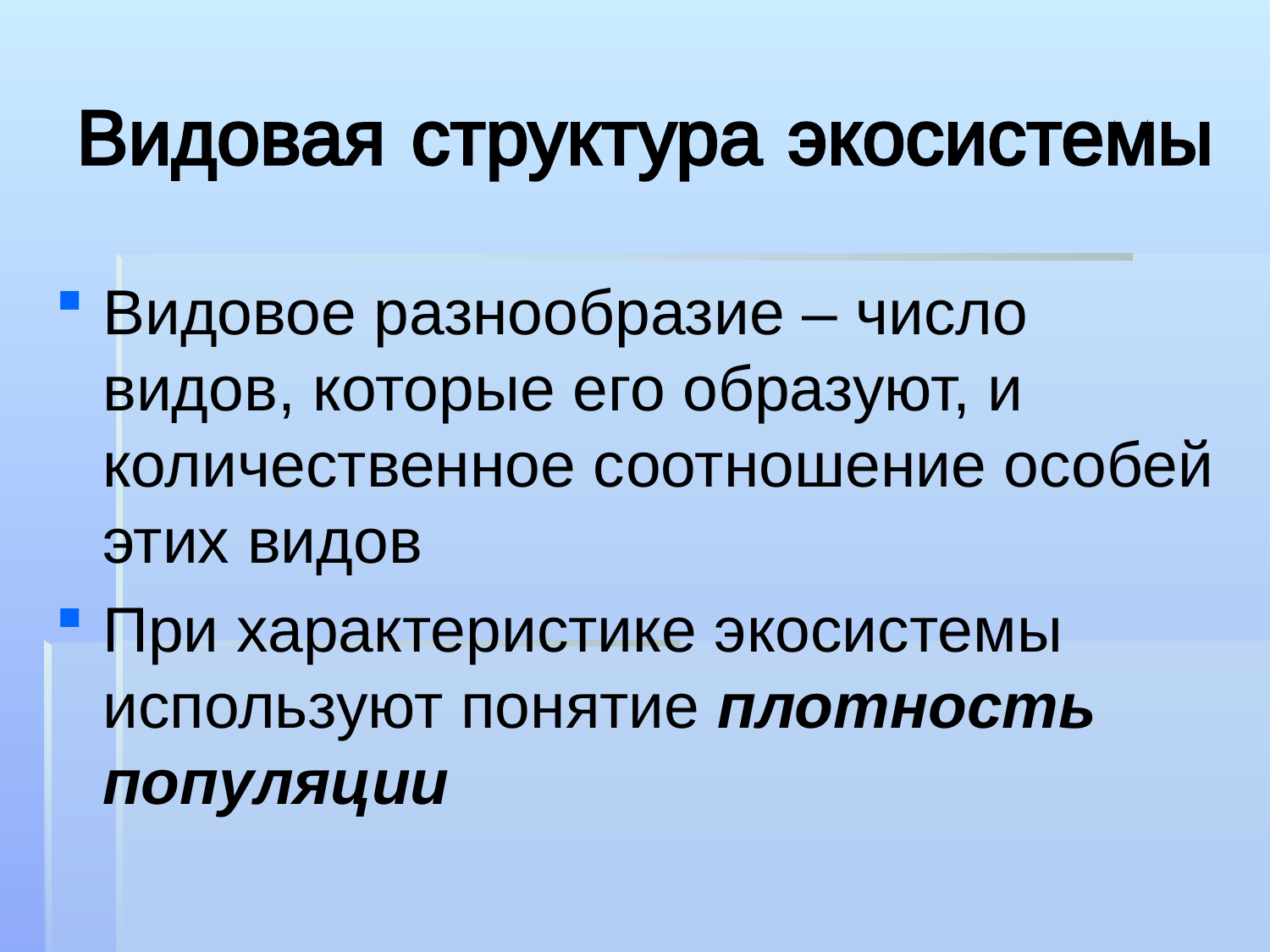

# Видовая структура экосистемы
Видовое разнообразие – число видов, которые его образуют, и количественное соотношение особей этих видов
При характеристике экосистемы используют понятие плотность популяции